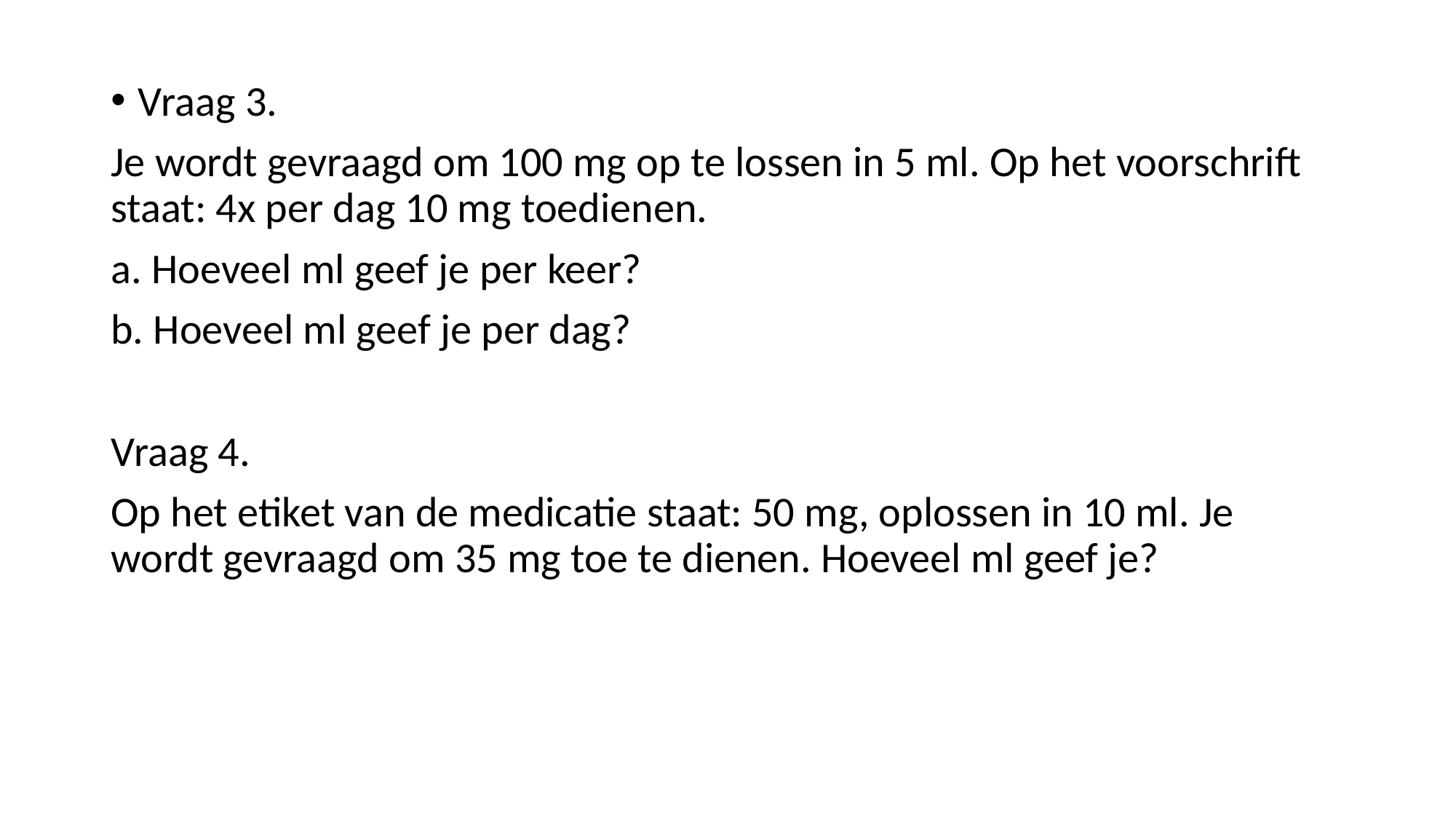

Vraag 3.
Je wordt gevraagd om 100 mg op te lossen in 5 ml. Op het voorschrift staat: 4x per dag 10 mg toedienen.
a. Hoeveel ml geef je per keer?
b. Hoeveel ml geef je per dag?

Vraag 4.
Op het etiket van de medicatie staat: 50 mg, oplossen in 10 ml. Je wordt gevraagd om 35 mg toe te dienen. Hoeveel ml geef je?